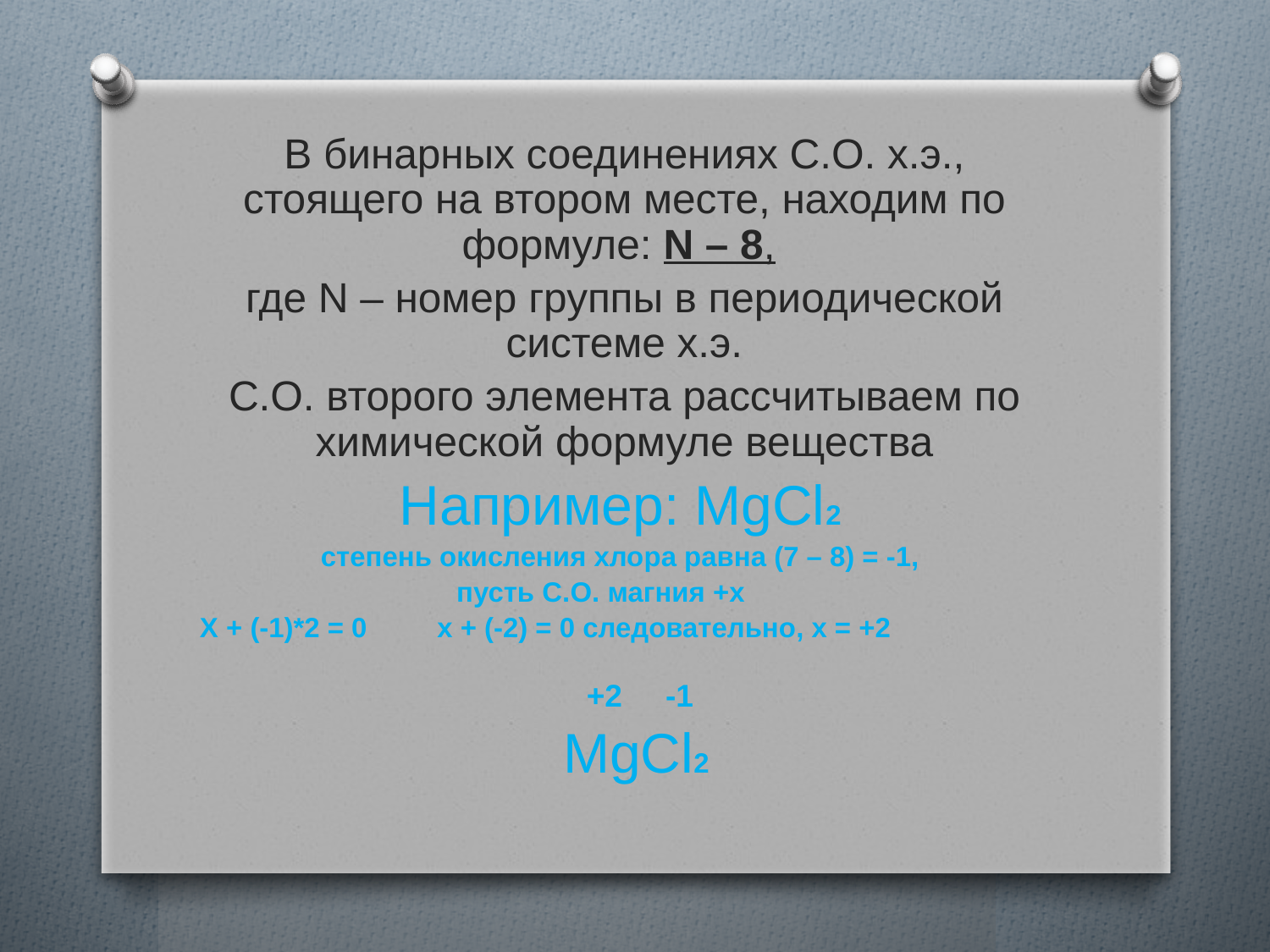

В бинарных соединениях С.О. х.э., стоящего на втором месте, находим по формуле: N – 8,
где N – номер группы в периодической системе х.э.
С.О. второго элемента рассчитываем по химической формуле вещества
Например: MgCl2
степень окисления хлора равна (7 – 8) = -1,
пусть С.О. магния +х
Х + (-1)*2 = 0         х + (-2) = 0 следовательно, х = +2
    +2     -1
   MgCl2